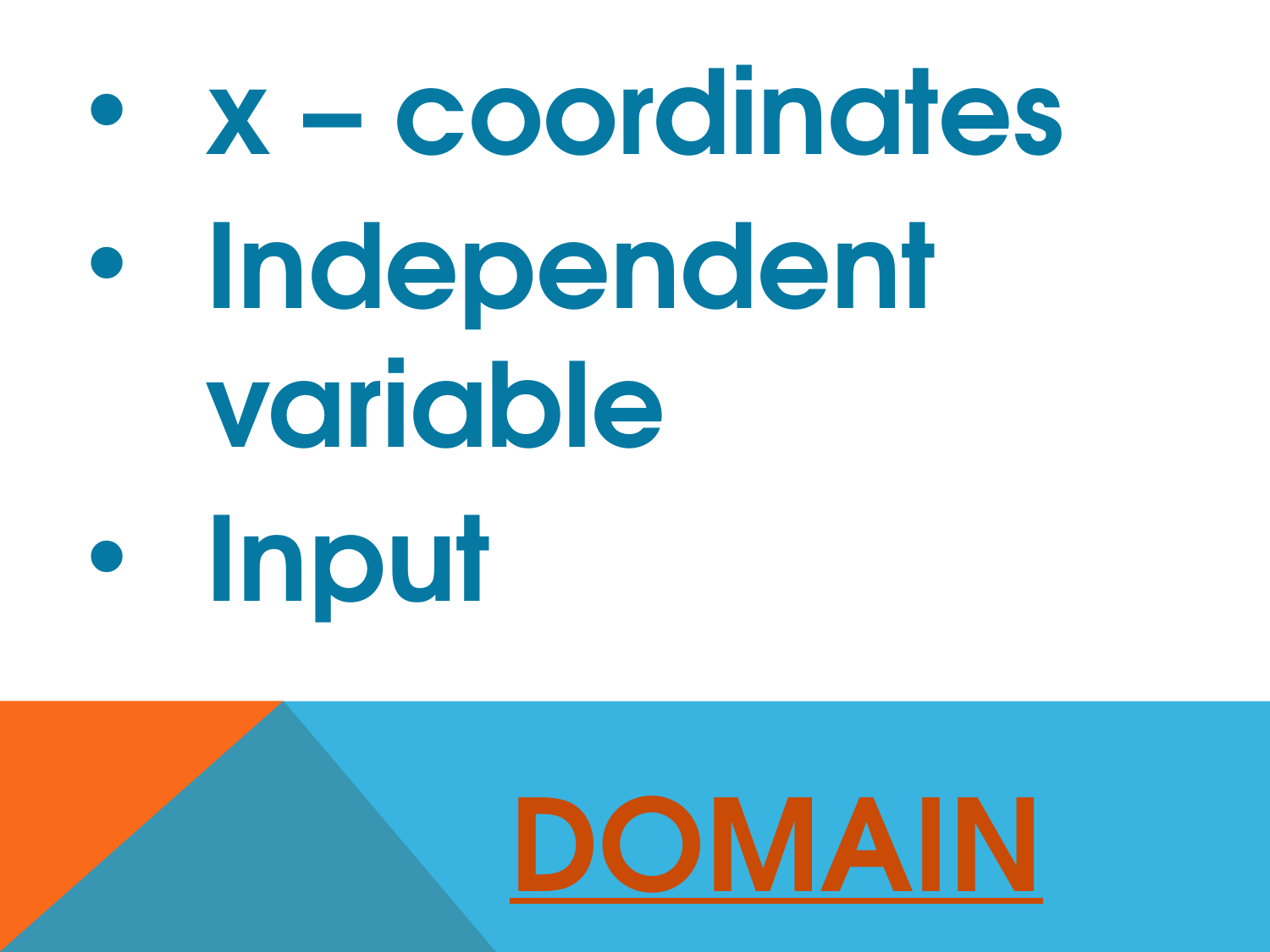

x – coordinates
Independent variable
Input
# Domain